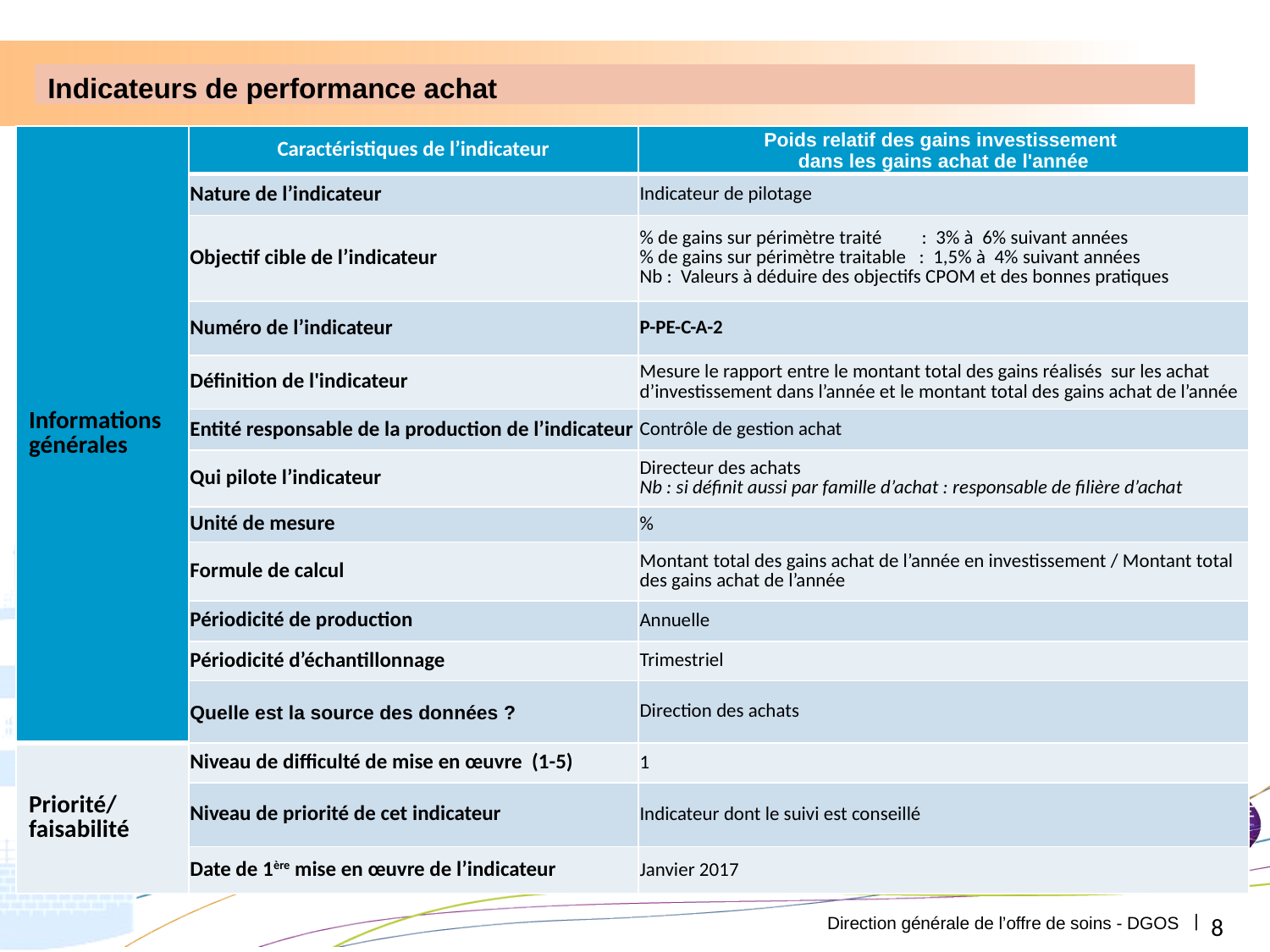

Indicateurs de performance achat
| Informations générales | Caractéristiques de l’indicateur | Poids relatif des gains investissement dans les gains achat de l'année |
| --- | --- | --- |
|  | Nature de l’indicateur | Indicateur de pilotage |
|  | Objectif cible de l’indicateur | % de gains sur périmètre traité : 3% à 6% suivant années % de gains sur périmètre traitable : 1,5% à 4% suivant années Nb : Valeurs à déduire des objectifs CPOM et des bonnes pratiques |
|  | Numéro de l’indicateur | P-PE-C-A-2 |
|  | Définition de l'indicateur | Mesure le rapport entre le montant total des gains réalisés sur les achat d’investissement dans l’année et le montant total des gains achat de l’année |
|  | Entité responsable de la production de l’indicateur | Contrôle de gestion achat |
|  | Qui pilote l’indicateur | Directeur des achats Nb : si définit aussi par famille d’achat : responsable de filière d’achat |
|  | Unité de mesure | % |
|  | Formule de calcul | Montant total des gains achat de l’année en investissement / Montant total des gains achat de l’année |
|  | Périodicité de production | Annuelle |
|  | Périodicité d’échantillonnage | Trimestriel |
|  | Quelle est la source des données ? | Direction des achats |
| Priorité/ faisabilité | Niveau de difficulté de mise en œuvre (1-5) | 1 |
|  | Niveau de priorité de cet indicateur | Indicateur dont le suivi est conseillé |
|  | Date de 1ère mise en œuvre de l’indicateur | Janvier 2017 |
8